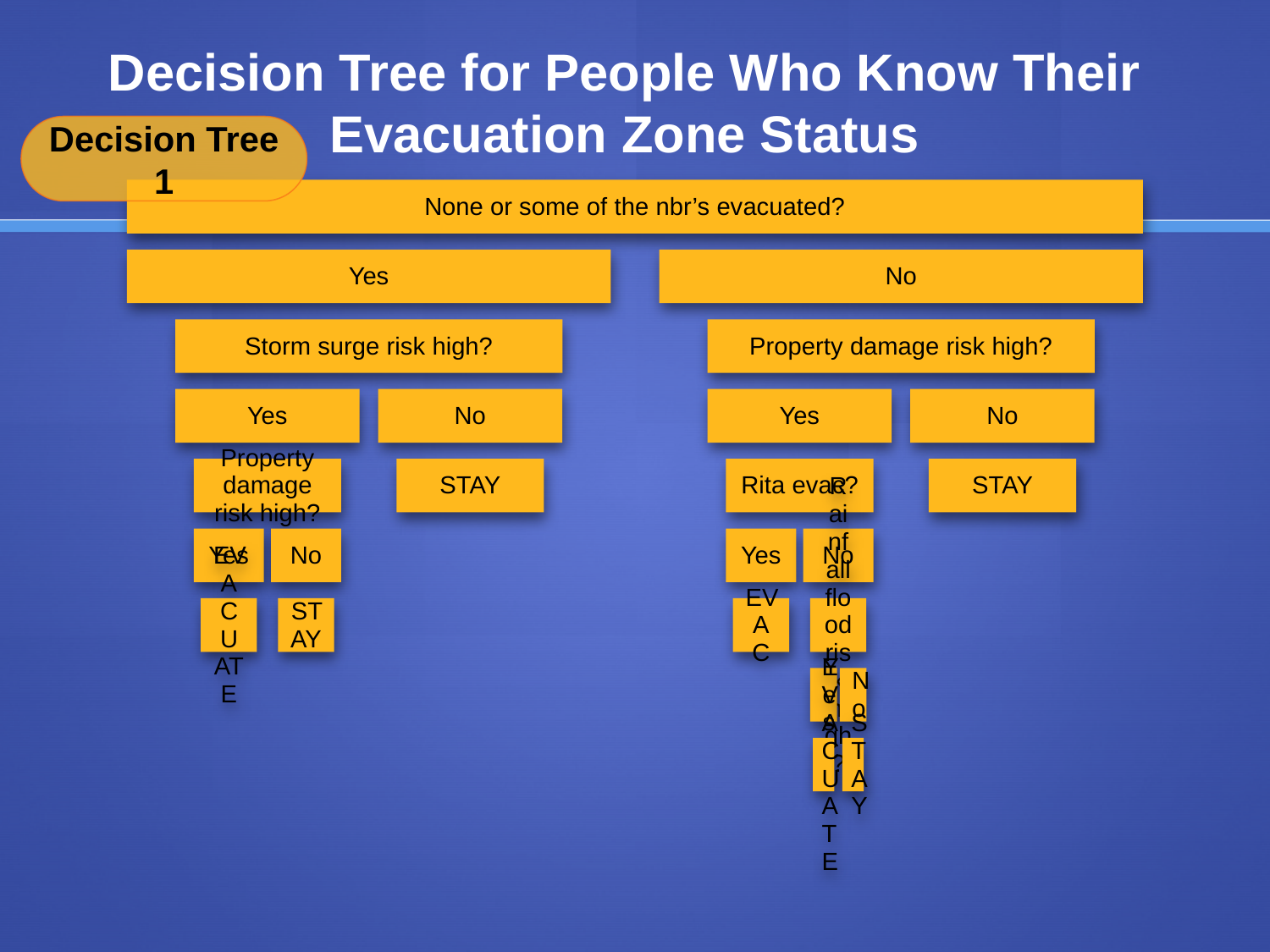

# Decision Tree for People Who Know Their Evacuation Zone Status
Decision Tree 1
None or some of the nbr’s evacuated?
Yes
Storm surge risk high?
Yes
No
STAY
Property damage risk high?
Yes
No
STAY
EVACUATE
No
Property damage risk high?
Yes
Rita evac?
Yes
No
EVAC
STAY
No
Yes
No
EVACUATE
STAY